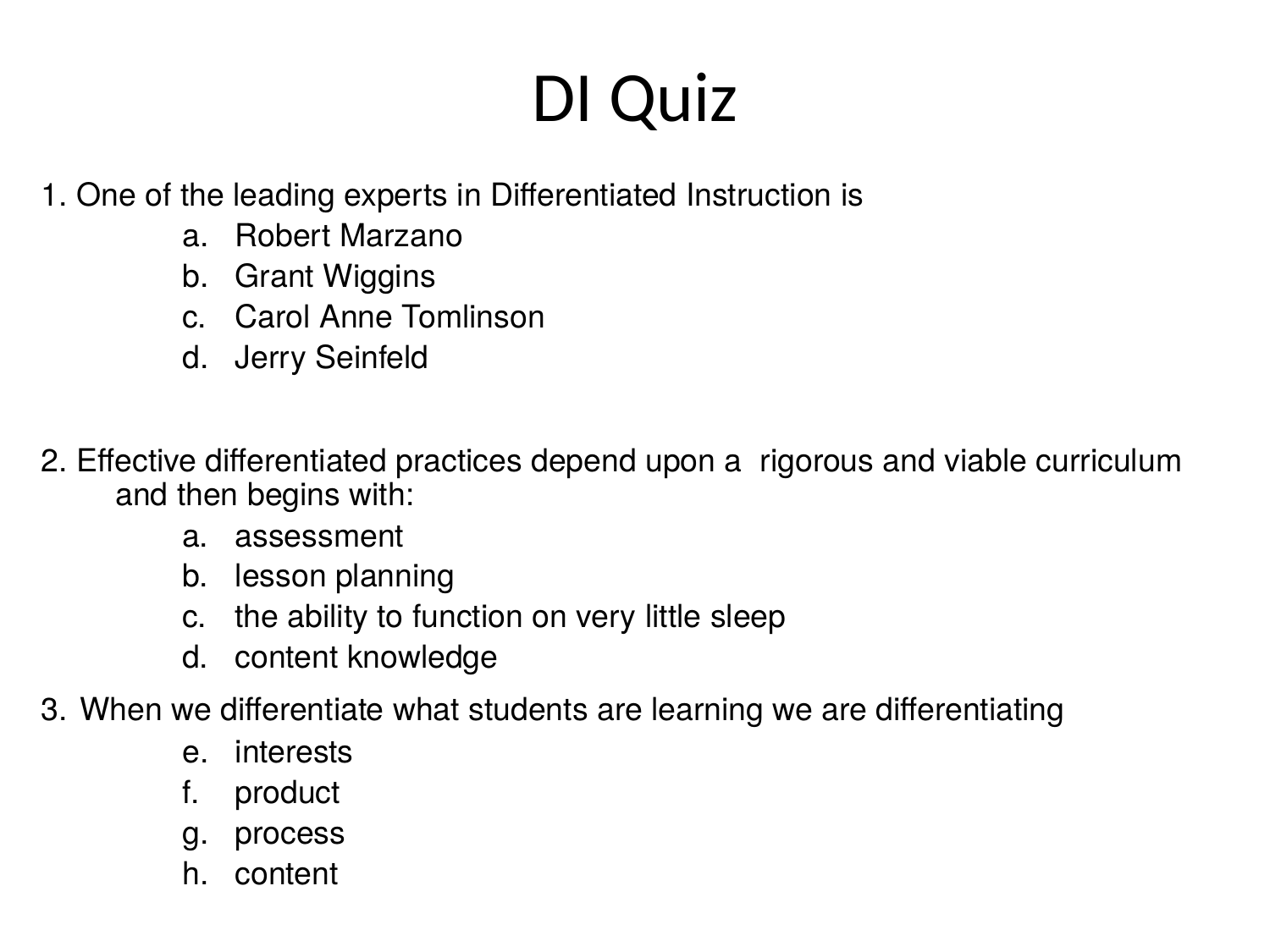

# DI Quiz
1. One of the leading experts in Differentiated Instruction is
Robert Marzano
Grant Wiggins
Carol Anne Tomlinson
Jerry Seinfeld

2. Effective differentiated practices depend upon a  rigorous and viable curriculum and then begins with:
a.	assessment
b.	lesson planning
c.	the ability to function on very little sleep
d.	content knowledge
3. When we differentiate what students are learning we are differentiating
interests
product
process
content